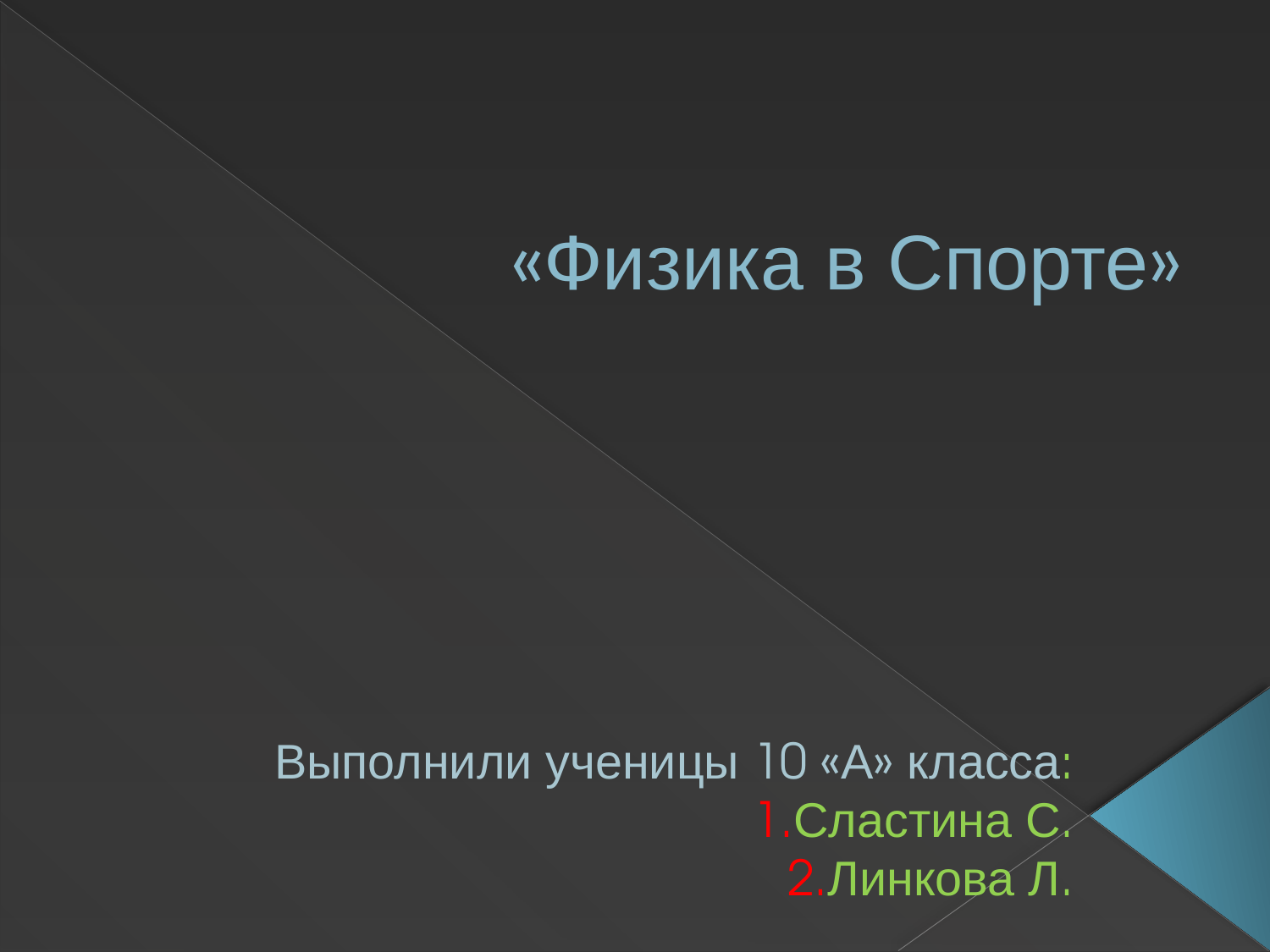

# «Физика в Спорте»
Выполнили ученицы 10 «А» класса:
1.Сластина С.
2.Линкова Л.